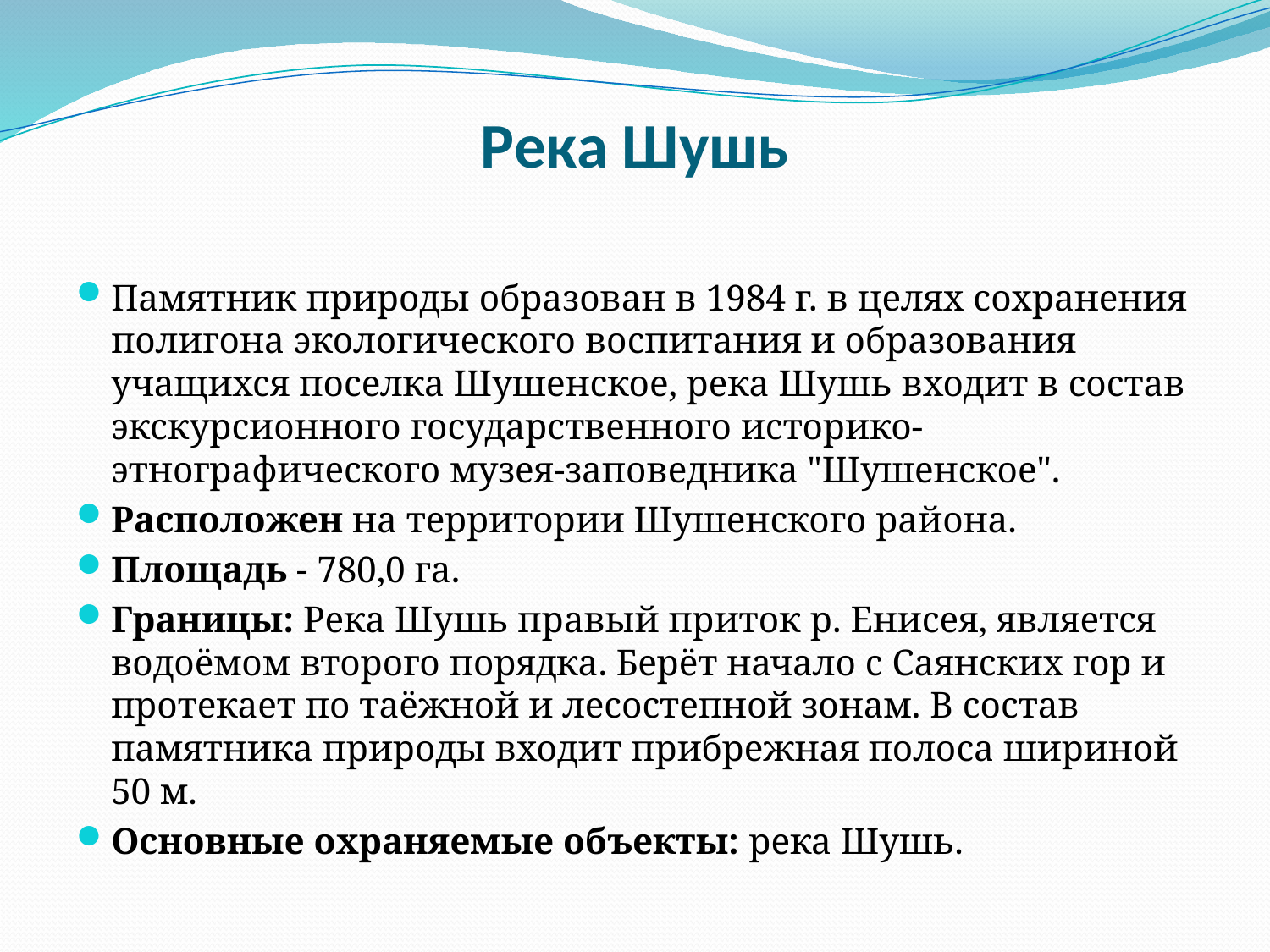

# Река Шушь
Памятник природы образован в 1984 г. в целях сохранения полигона экологического воспитания и образования учащихся поселка Шушенское, река Шушь входит в состав экскурсионного государственного историко-этнографического музея-заповедника "Шушенское".
Расположен на территории Шушенского района.
Площадь - 780,0 га.
Границы: Река Шушь правый приток р. Енисея, является водоёмом второго порядка. Берёт начало с Саянских гор и протекает по таёжной и лесостепной зонам. В состав памятника природы входит прибрежная полоса шириной 50 м.
Основные охраняемые объекты: река Шушь.